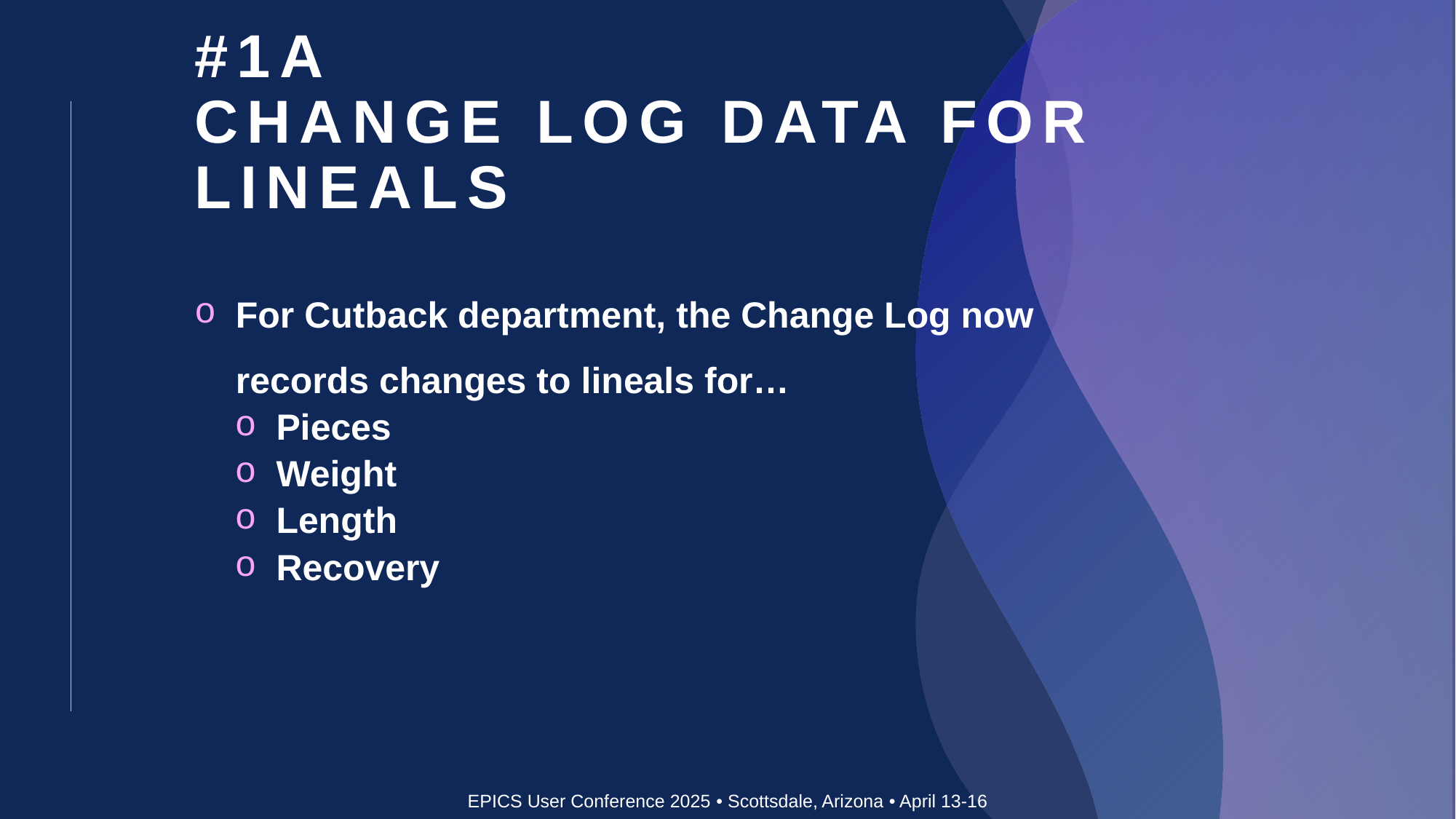

# #1a change log data for lineals
For Cutback department, the Change Log now records changes to lineals for…
Pieces
Weight
Length
Recovery